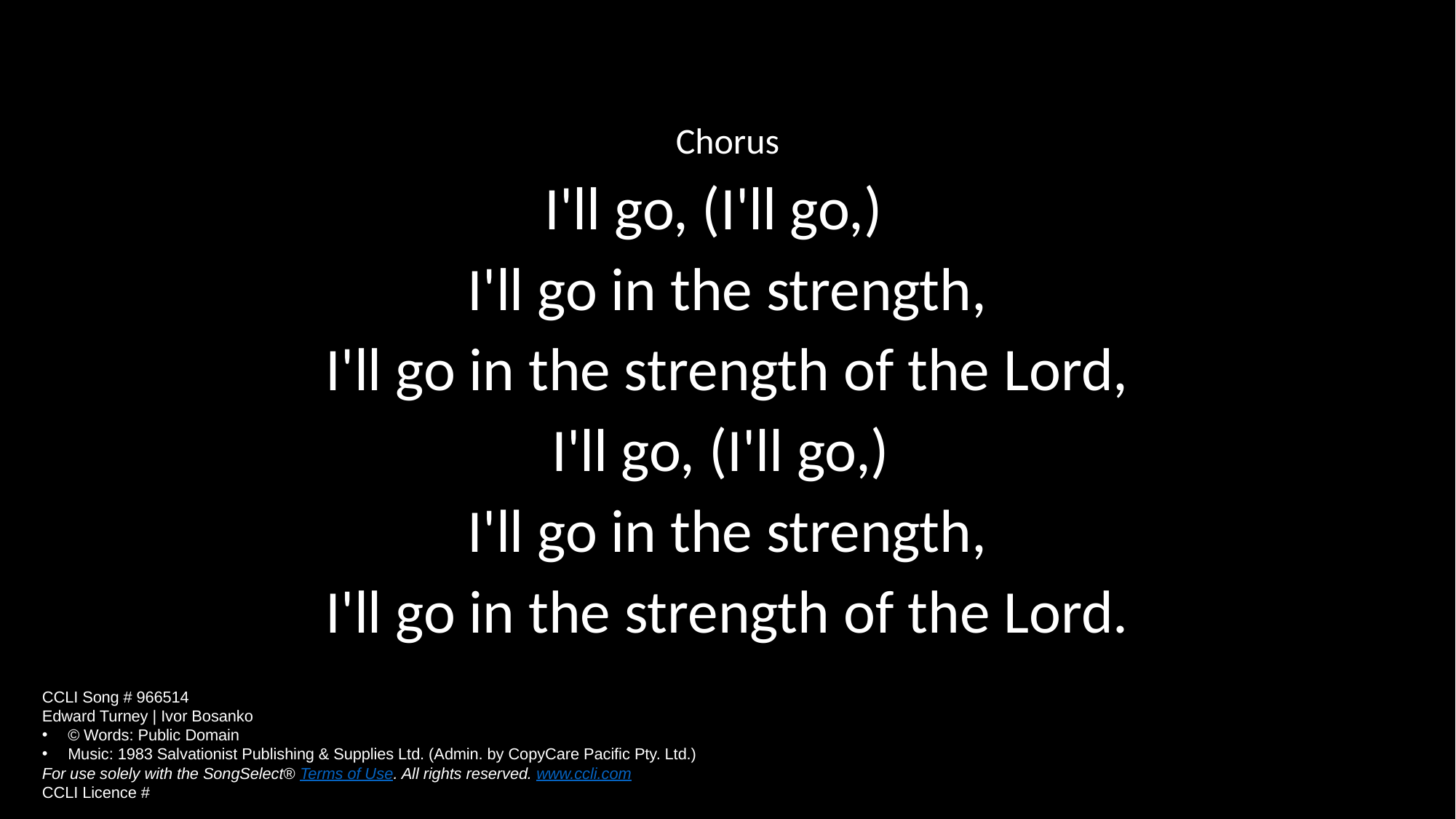

Chorus
I'll go, (I'll go,)
I'll go in the strength,
I'll go in the strength of the Lord,
I'll go, (I'll go,)
I'll go in the strength,
I'll go in the strength of the Lord.
CCLI Song # 966514
Edward Turney | Ivor Bosanko
© Words: Public Domain
Music: 1983 Salvationist Publishing & Supplies Ltd. (Admin. by CopyCare Pacific Pty. Ltd.)
For use solely with the SongSelect® Terms of Use. All rights reserved. www.ccli.com
CCLI Licence #